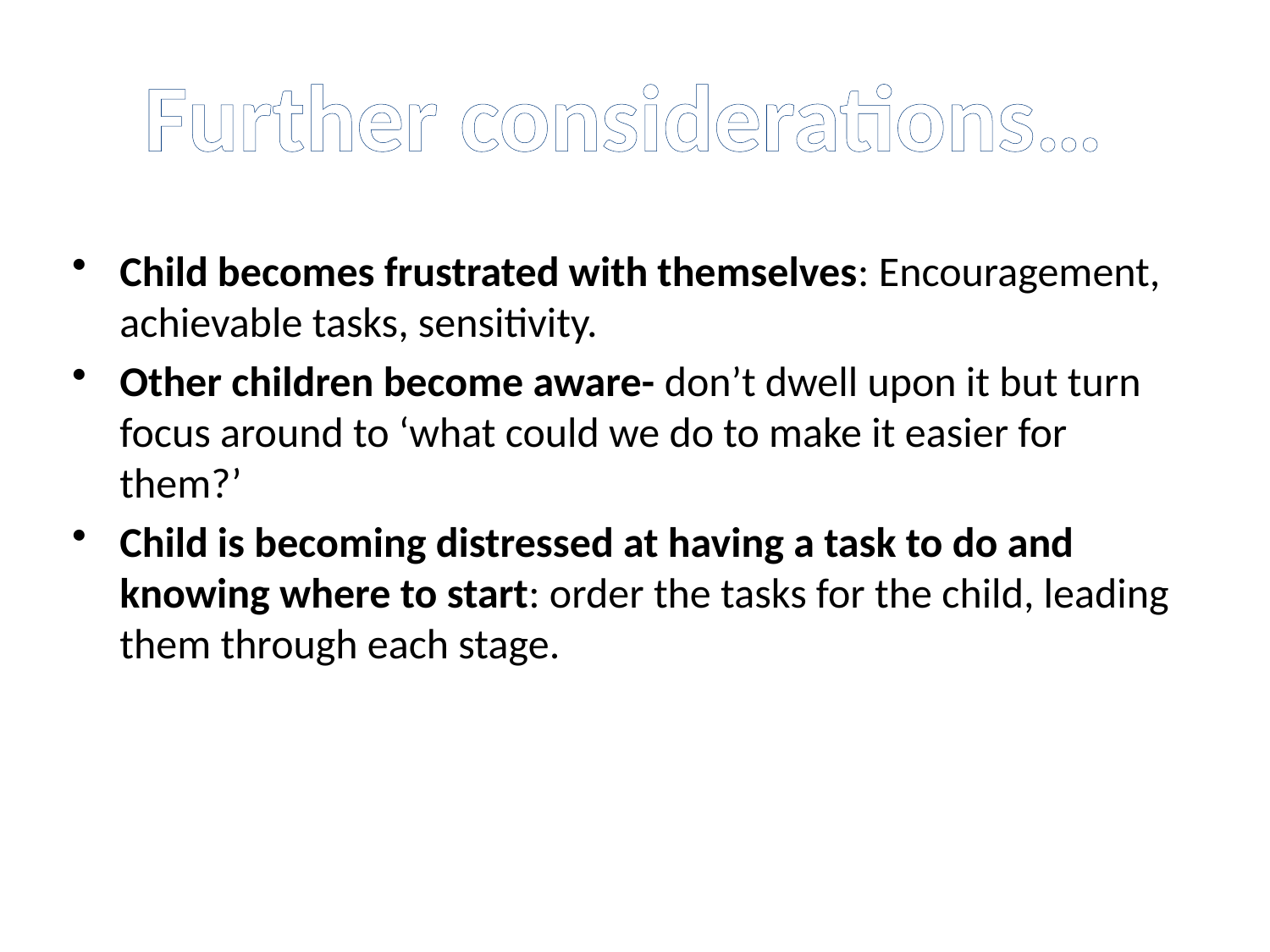

Further considerations…
Child becomes frustrated with themselves: Encouragement, achievable tasks, sensitivity.
Other children become aware- don’t dwell upon it but turn focus around to ‘what could we do to make it easier for them?’
Child is becoming distressed at having a task to do and knowing where to start: order the tasks for the child, leading them through each stage.